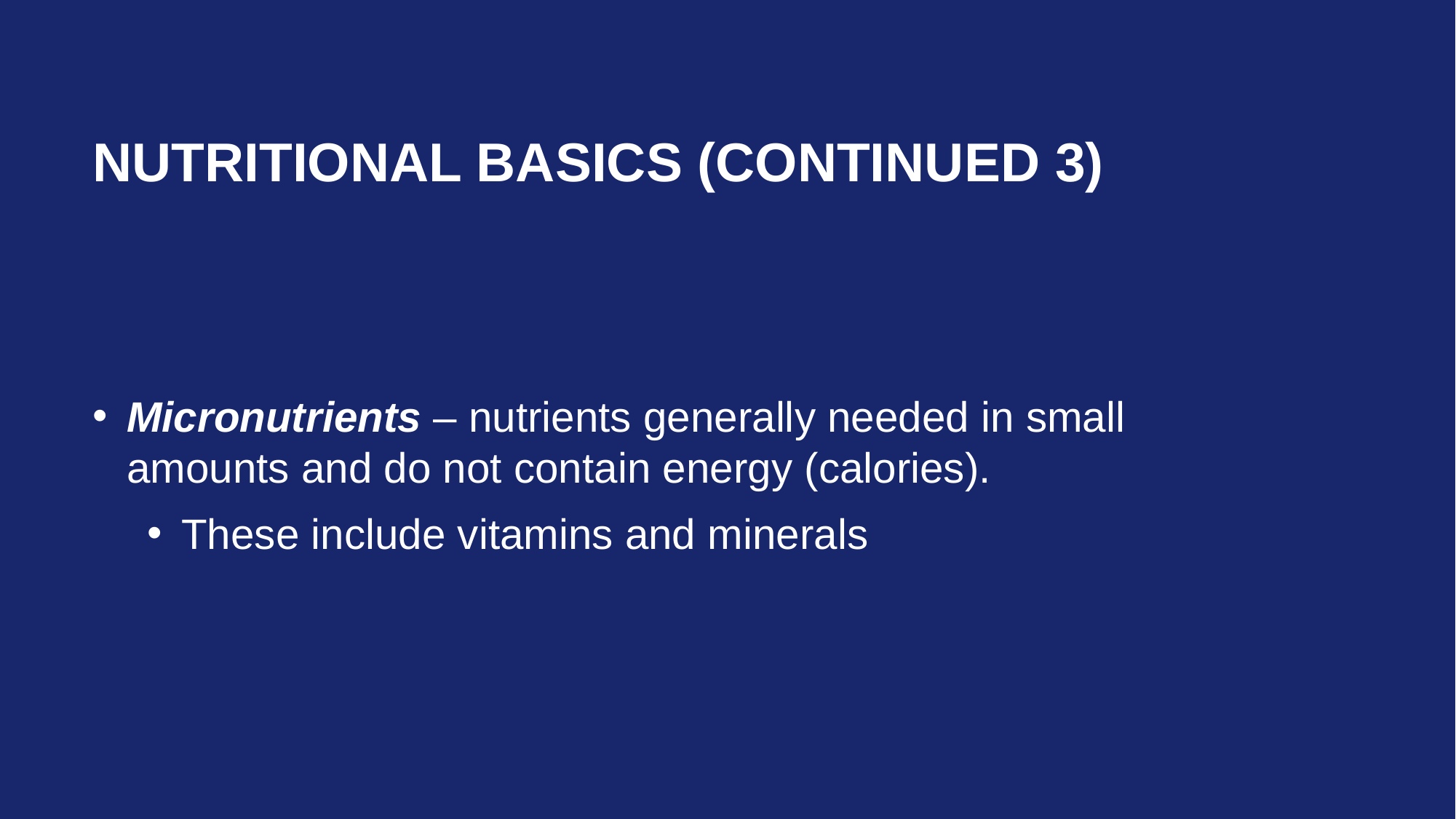

# Nutritional Basics (continued 3)
Micronutrients – nutrients generally needed in small amounts and do not contain energy (calories).
These include vitamins and minerals